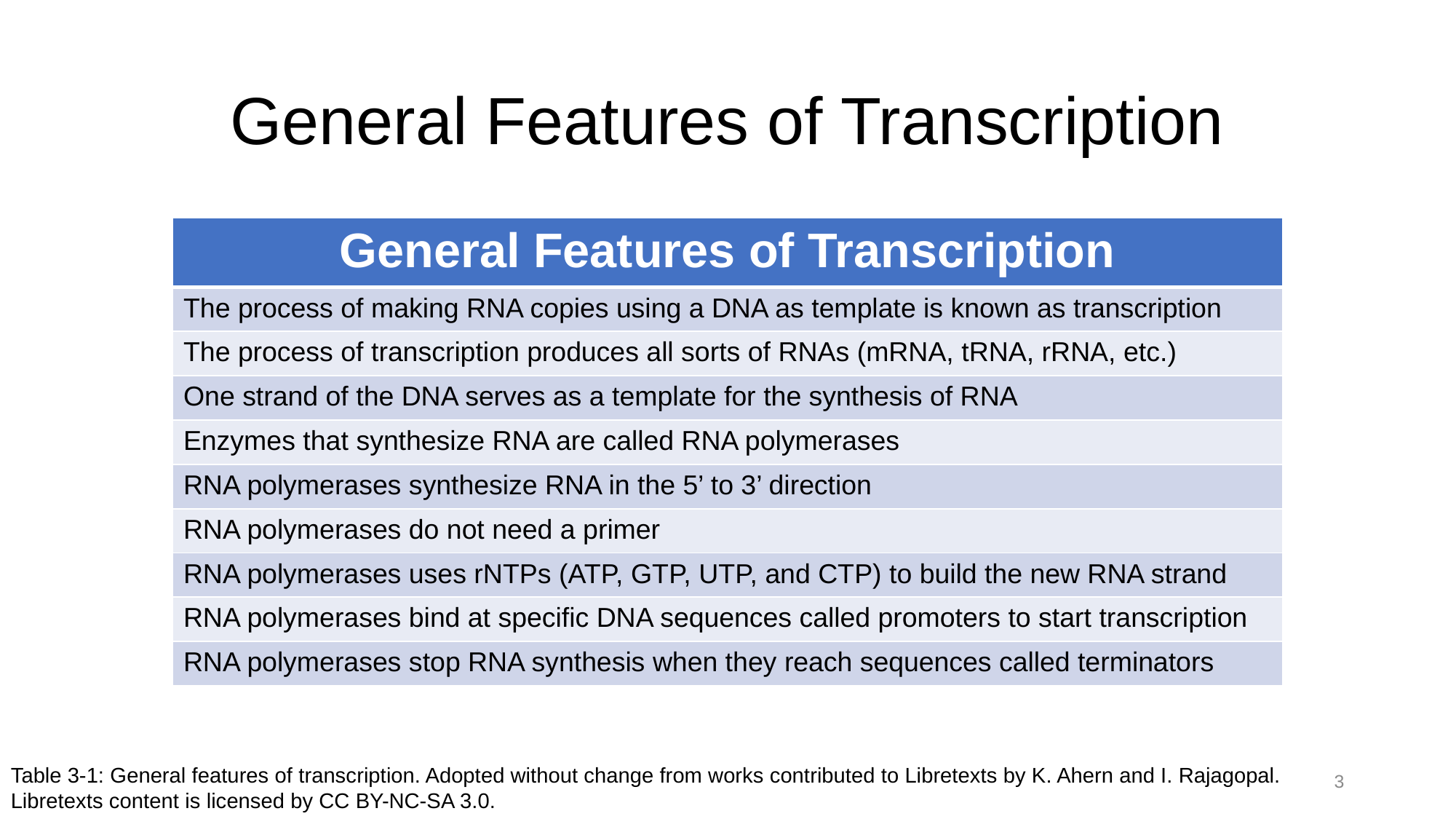

# General Features of Transcription
| General Features of Transcription |
| --- |
| The process of making RNA copies using a DNA as template is known as transcription |
| The process of transcription produces all sorts of RNAs (mRNA, tRNA, rRNA, etc.) |
| One strand of the DNA serves as a template for the synthesis of RNA |
| Enzymes that synthesize RNA are called RNA polymerases |
| RNA polymerases synthesize RNA in the 5’ to 3’ direction |
| RNA polymerases do not need a primer |
| RNA polymerases uses rNTPs (ATP, GTP, UTP, and CTP) to build the new RNA strand |
| RNA polymerases bind at specific DNA sequences called promoters to start transcription |
| RNA polymerases stop RNA synthesis when they reach sequences called terminators |
Table 3-1: General features of transcription. Adopted without change from works contributed to Libretexts by K. Ahern and I. Rajagopal. Libretexts content is licensed by CC BY-NC-SA 3.0.
3